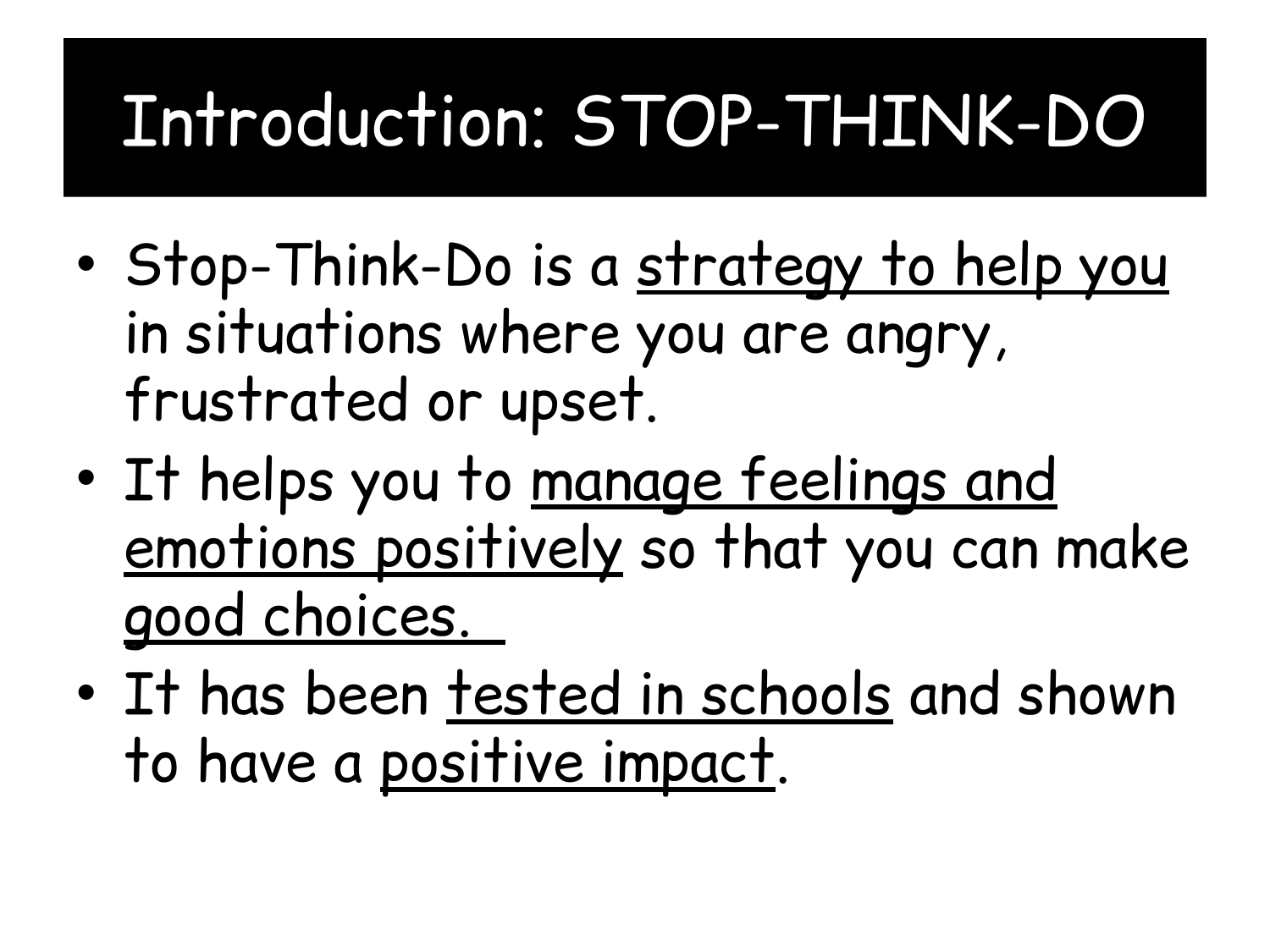

# Introduction: STOP-THINK-DO
Stop-Think-Do is a strategy to help you in situations where you are angry, frustrated or upset.
It helps you to manage feelings and emotions positively so that you can make good choices.
It has been tested in schools and shown to have a positive impact.